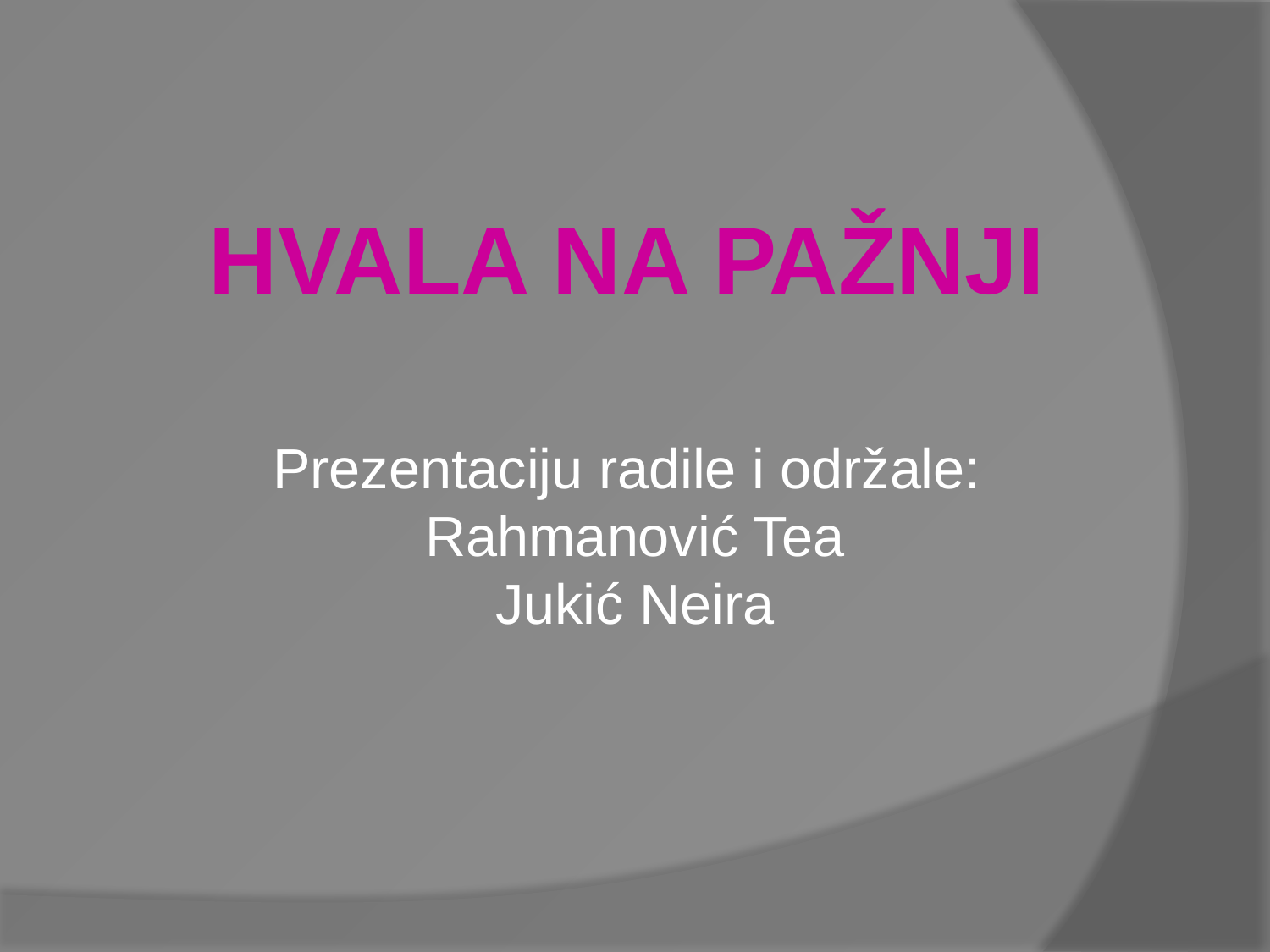

HVALA NA PAŽNJI
Prezentaciju radile i održale:
Rahmanović Tea
Jukić Neira